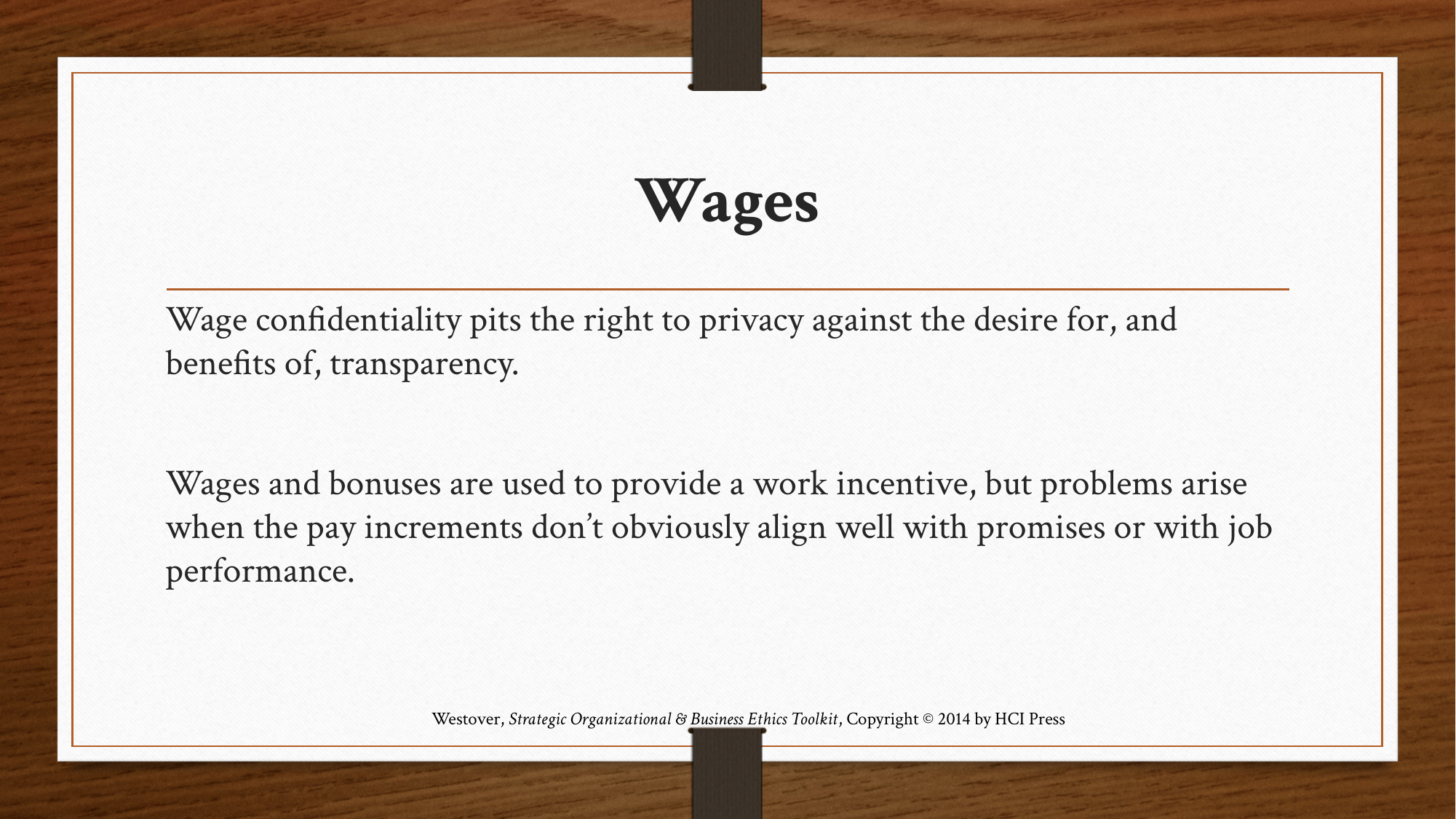

# Wages
Wage confidentiality pits the right to privacy against the desire for, and benefits of, transparency.

Wages and bonuses are used to provide a work incentive, but problems arise when the pay increments don’t obviously align well with promises or with job performance.
Westover, Strategic Organizational & Business Ethics Toolkit, Copyright © 2014 by HCI Press